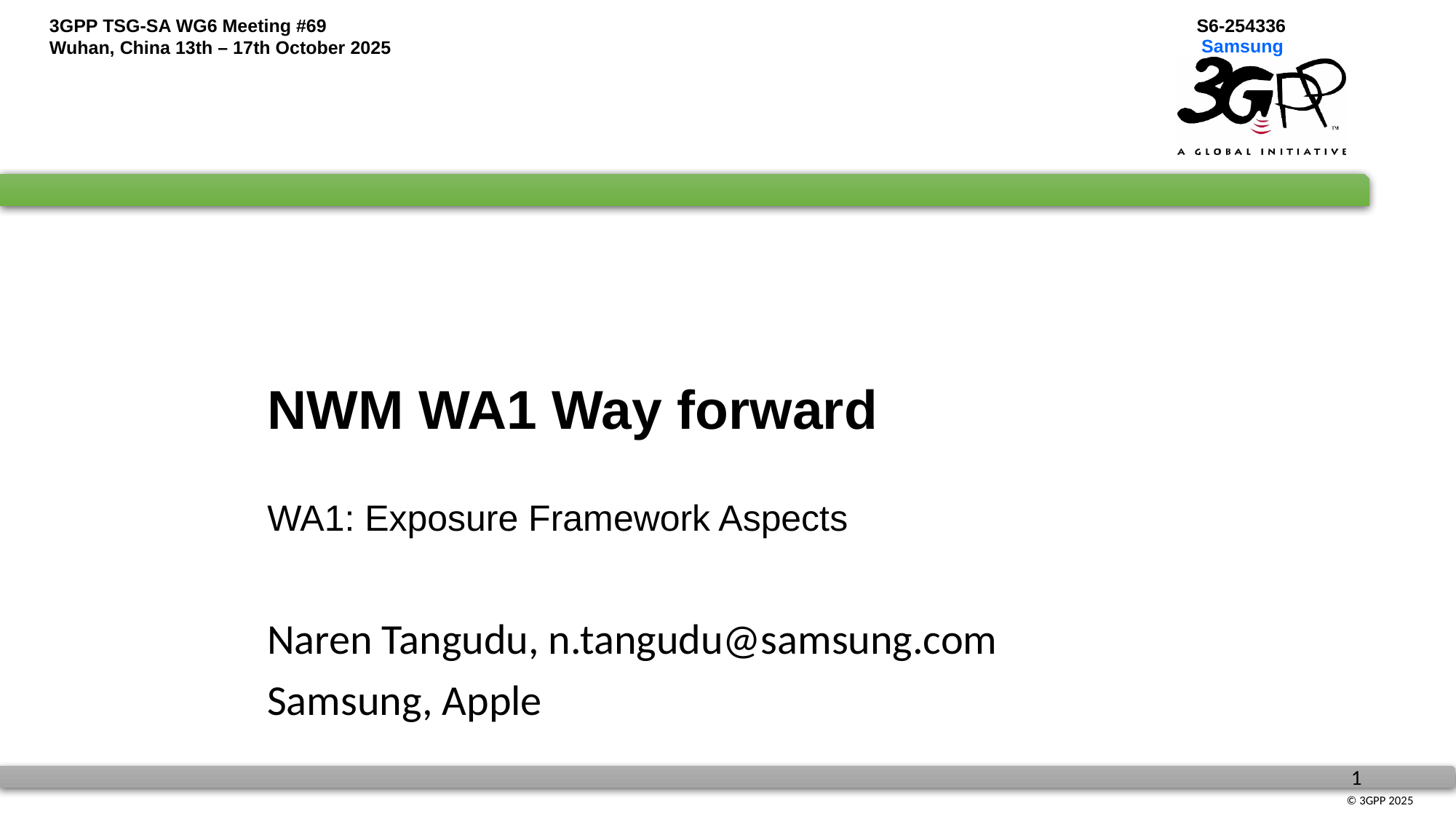

# NWM WA1 Way forward WA1: Exposure Framework Aspects

Naren Tangudu, n.tangudu@samsung.com
Samsung, Apple